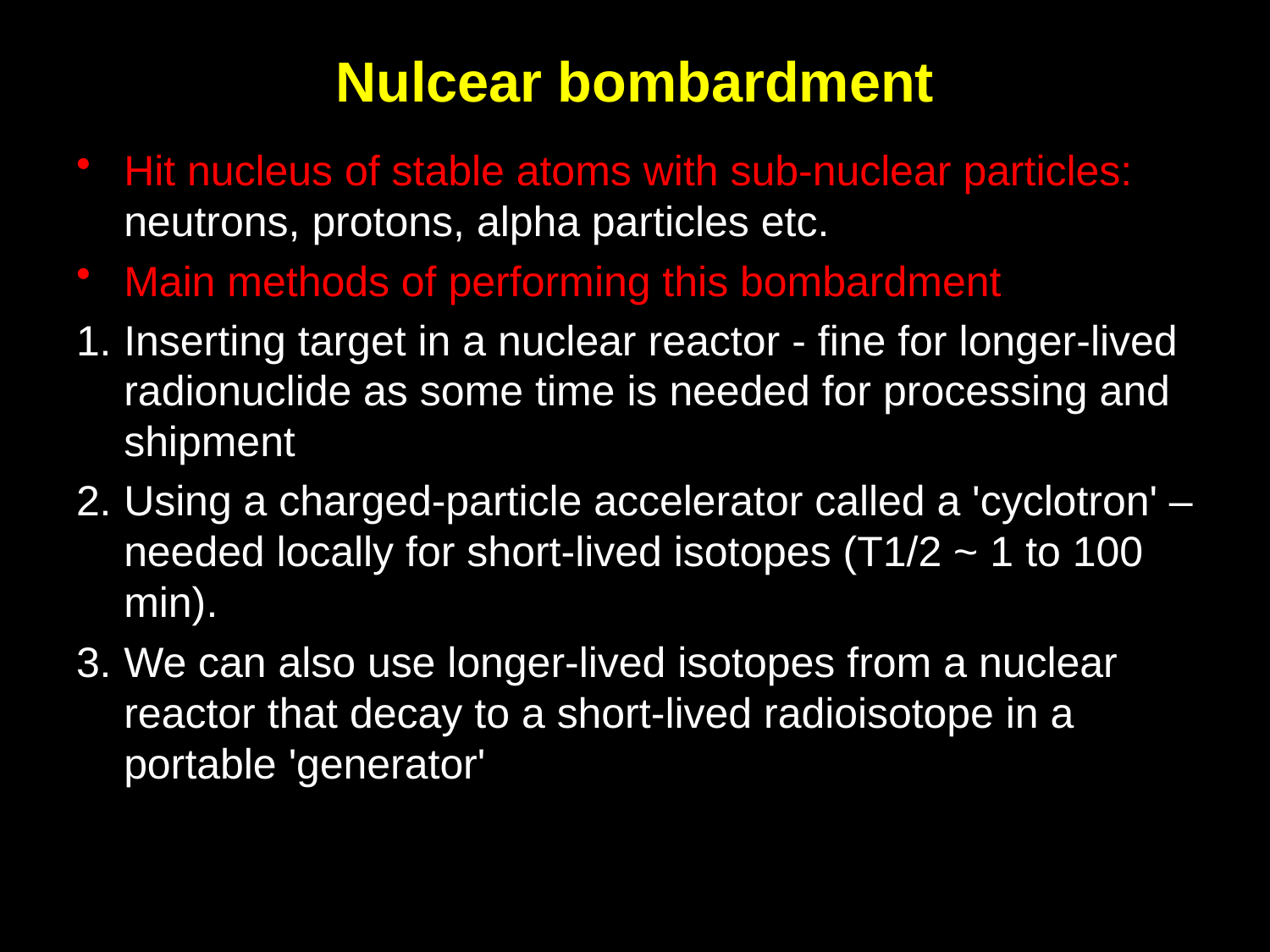

# Nulcear bombardment
Hit nucleus of stable atoms with sub-nuclear particles: neutrons, protons, alpha particles etc.
Main methods of performing this bombardment
Inserting target in a nuclear reactor - fine for longer-lived radionuclide as some time is needed for processing and shipment
Using a charged-particle accelerator called a 'cyclotron' – needed locally for short-lived isotopes (T1/2 ~ 1 to 100 min).
We can also use longer-lived isotopes from a nuclear reactor that decay to a short-lived radioisotope in a portable 'generator'